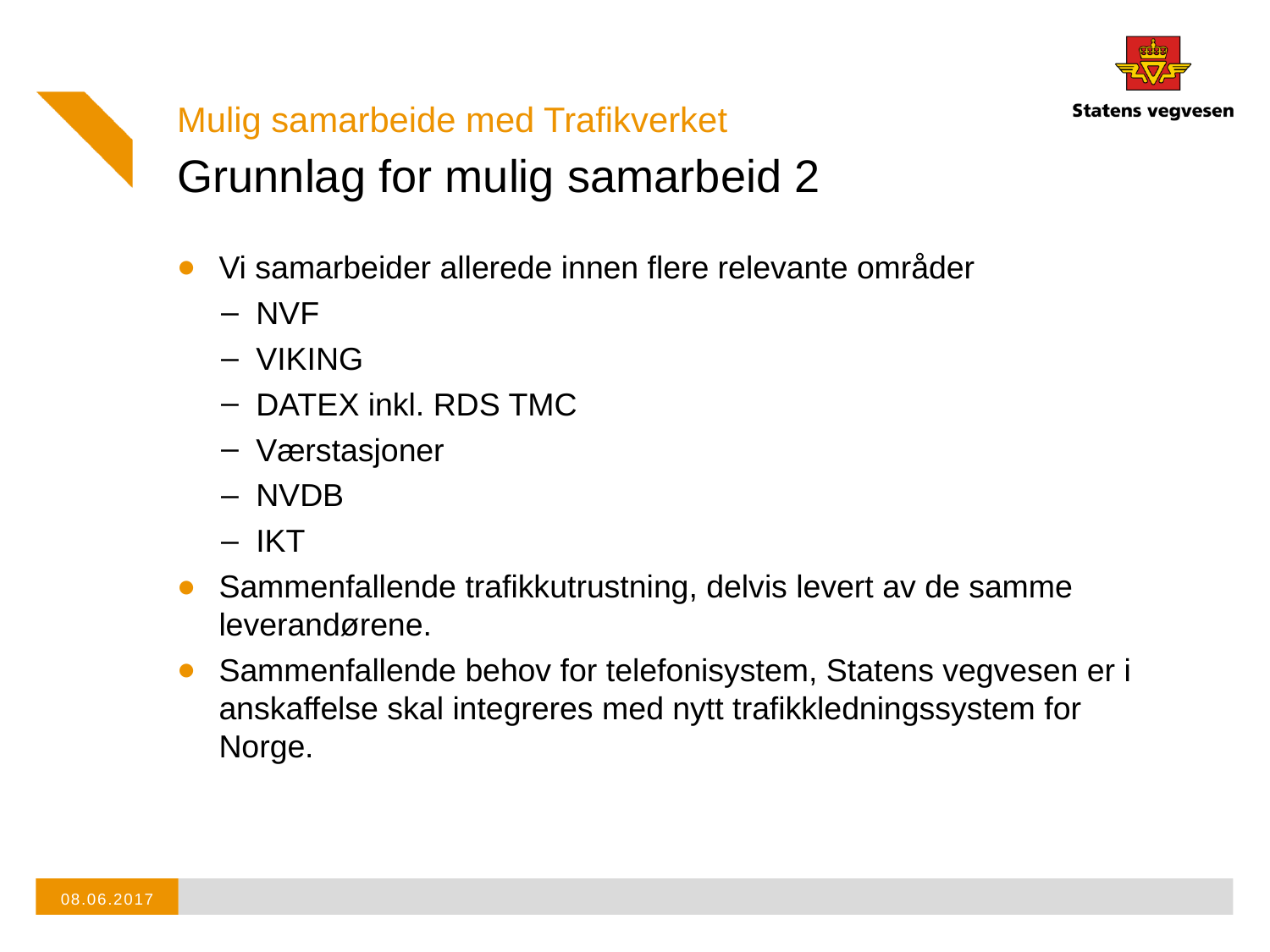

Mulig samarbeide med Trafikverket
# Grunnlag for mulig samarbeid 2
Vi samarbeider allerede innen flere relevante områder
NVF
VIKING
DATEX inkl. RDS TMC
Værstasjoner
NVDB
IKT
Sammenfallende trafikkutrustning, delvis levert av de samme leverandørene.
Sammenfallende behov for telefonisystem, Statens vegvesen er i anskaffelse skal integreres med nytt trafikkledningssystem for Norge.

08.06.2017